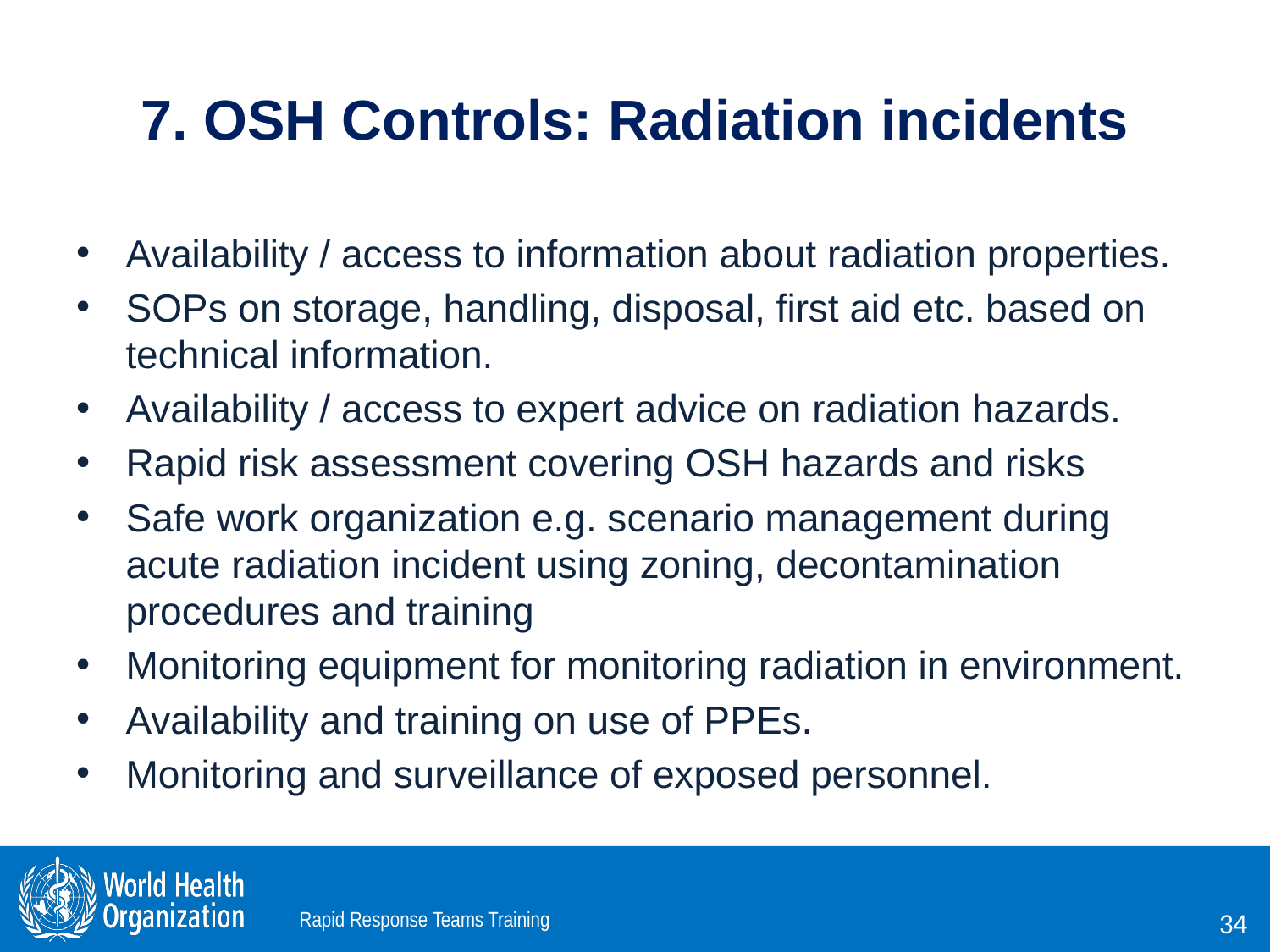

# 7. OSH Controls: Radiation incidents
Availability / access to information about radiation properties.
SOPs on storage, handling, disposal, first aid etc. based on technical information.
Availability / access to expert advice on radiation hazards.
Rapid risk assessment covering OSH hazards and risks
Safe work organization e.g. scenario management during acute radiation incident using zoning, decontamination procedures and training
Monitoring equipment for monitoring radiation in environment.
Availability and training on use of PPEs.
Monitoring and surveillance of exposed personnel.